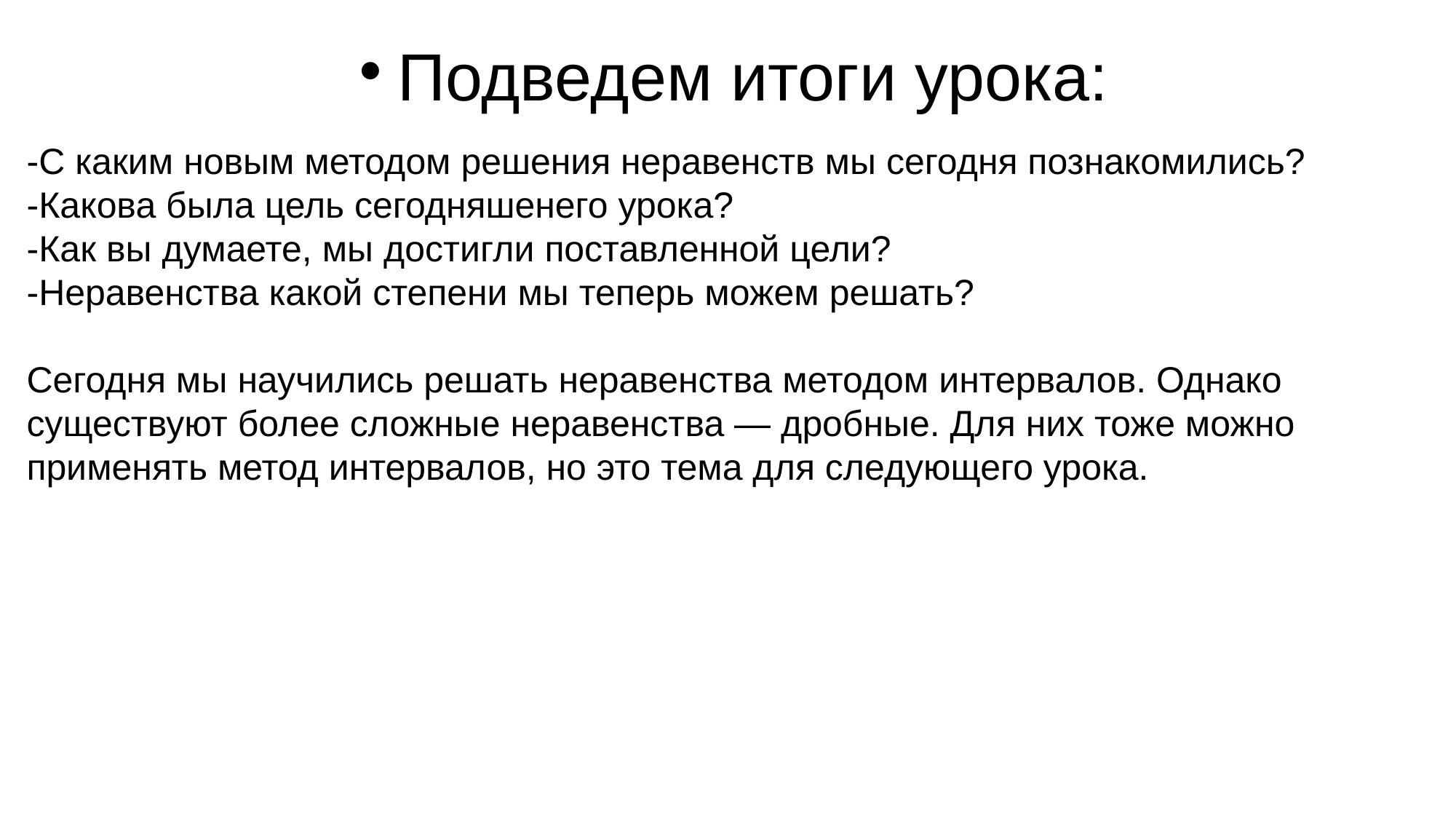

Подведем итоги урока:
-С каким новым методом решения неравенств мы сегодня познакомились?
-Какова была цель сегодняшенего урока?
-Как вы думаете, мы достигли поставленной цели?
-Неравенства какой степени мы теперь можем решать?

Сегодня мы научились решать неравенства методом интервалов. Однако существуют более сложные неравенства — дробные. Для них тоже можно применять метод интервалов, но это тема для следующего урока.

#